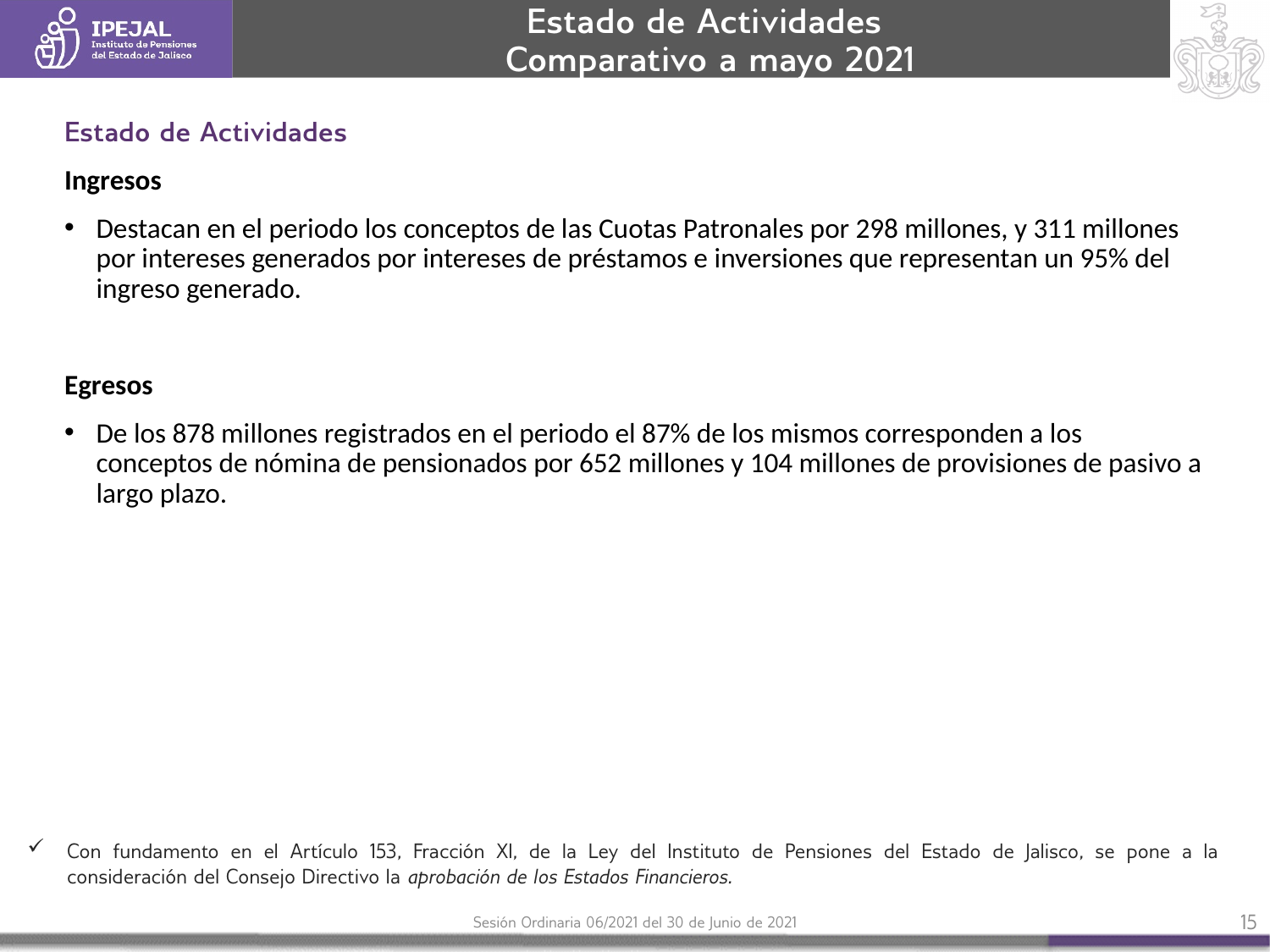

# Estado de Actividades Comparativo a mayo 2021
Estado de Actividades
Ingresos
Destacan en el periodo los conceptos de las Cuotas Patronales por 298 millones, y 311 millones por intereses generados por intereses de préstamos e inversiones que representan un 95% del ingreso generado.

Egresos
De los 878 millones registrados en el periodo el 87% de los mismos corresponden a los conceptos de nómina de pensionados por 652 millones y 104 millones de provisiones de pasivo a largo plazo.

Con fundamento en el Artículo 153, Fracción XI, de la Ley del Instituto de Pensiones del Estado de Jalisco, se pone a la consideración del Consejo Directivo la aprobación de los Estados Financieros.
Sesión Ordinaria 06/2021 del 30 de Junio de 2021
15